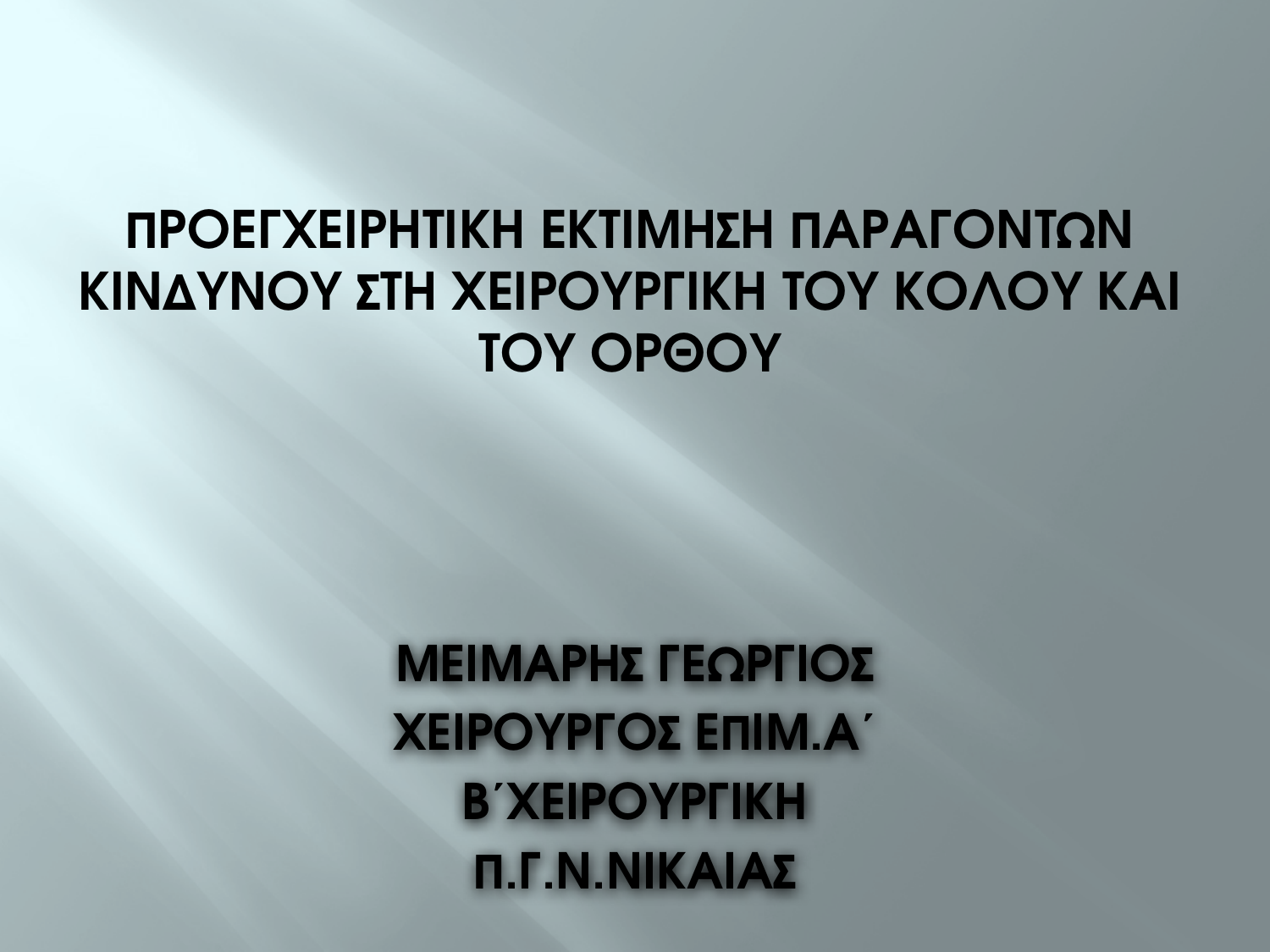

# ΠΡΟΕΓΧΕΙΡΗΤΙΚΗ ΕΚΤΙΜΗΣΗ ΠΑΡΑΓΟΝΤΩΝ ΚΙΝΔΥΝΟΥ ΣΤΗ ΧΕΙΡΟΥΡΓΙΚΗ ΤΟΥ ΚΟΛΟΥ ΚΑΙ ΤΟΥ ΟΡΘΟΥ
ΜΕΙΜΑΡΗΣ ΓΕΩΡΓΙΟΣ
ΧΕΙΡΟΥΡΓΟΣ ΕΠΙΜ.Α΄
Β΄ΧΕΙΡΟΥΡΓΙΚΗ
Π.Γ.Ν.ΝΙΚΑΙΑΣ